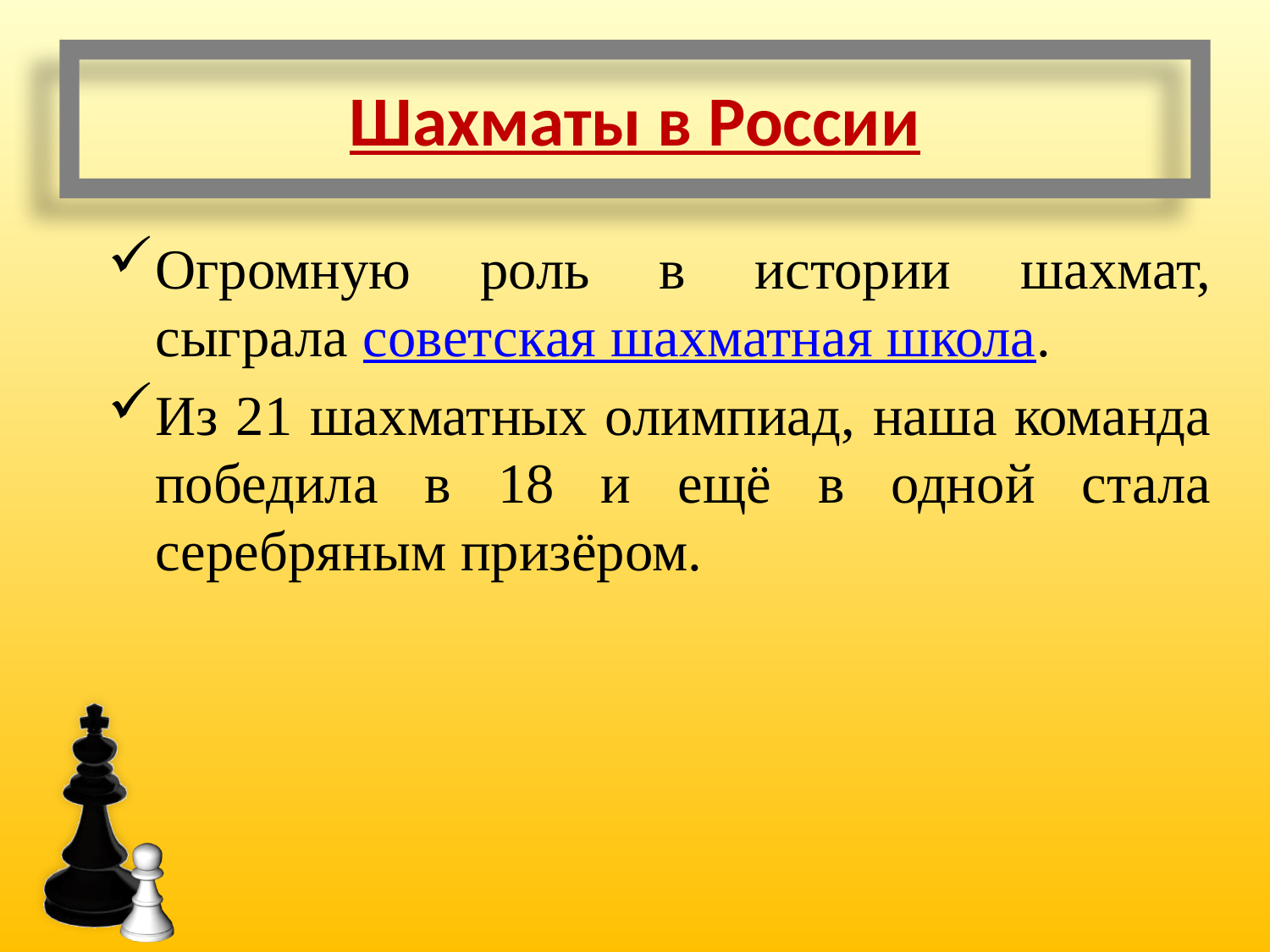

# Шахматы в России
Огромную роль в истории шахмат, сыграла советская шахматная школа.
Из 21 шахматных олимпиад, наша команда победила в 18 и ещё в одной стала серебряным призёром.